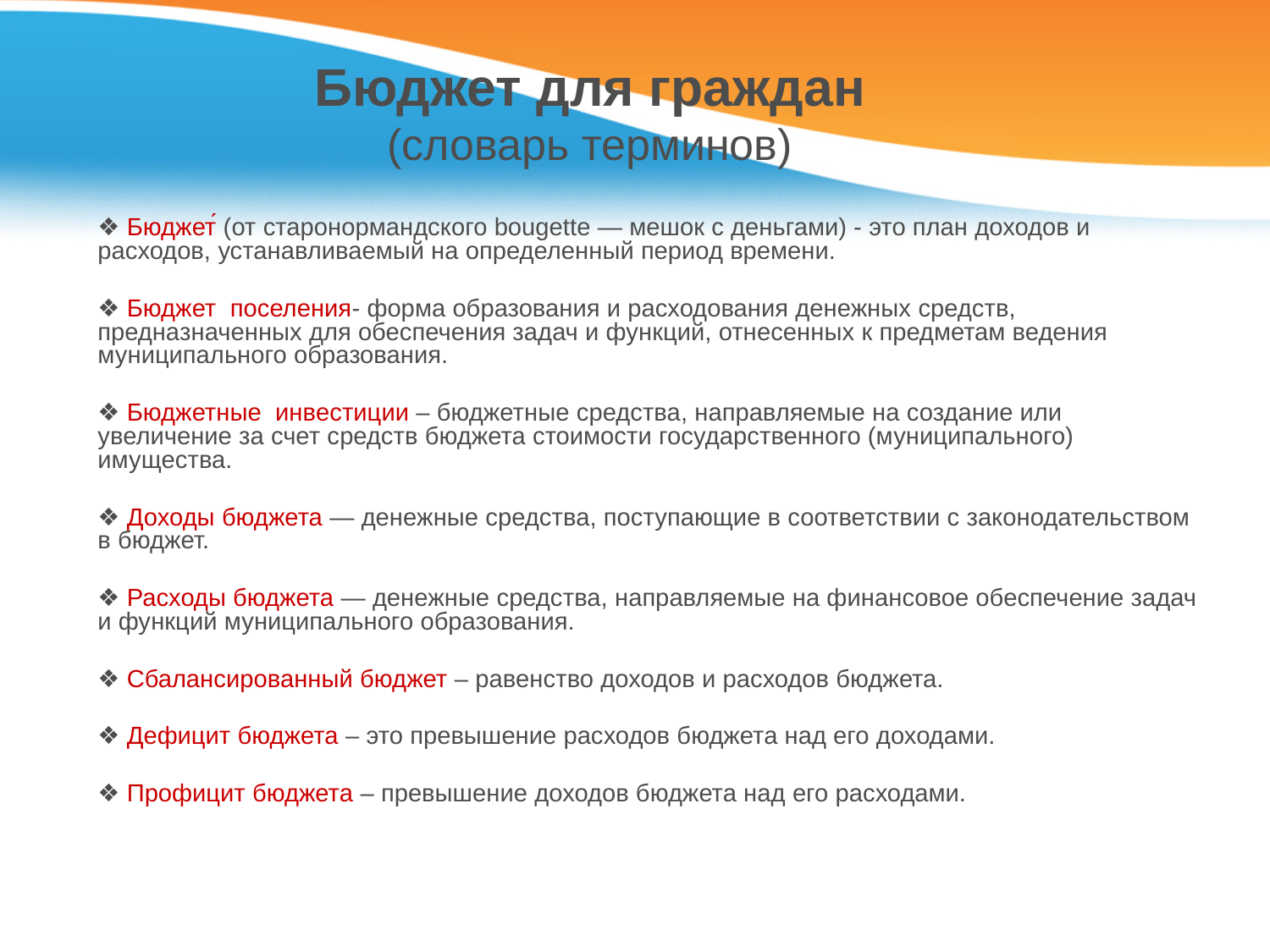

# Бюджет для граждан (словарь терминов)

❖ Бюджет́ (от старонормандского bougette — мешок с деньгами) - это план доходов и расходов, устанавливаемый на определенный период времени.

❖ Бюджет  поселения- форма образования и расходования денежных средств, предназначенных для обеспечения задач и функций, отнесенных к предметам ведения муниципального образования.

❖ Бюджетные  инвестиции – бюджетные средства, направляемые на создание или увеличение за счет средств бюджета стоимости государственного (муниципального) имущества.

❖ Доходы бюджета — денежные средства, поступающие в соответствии с законодательством в бюджет.

❖ Расходы бюджета — денежные средства, направляемые на финансовое обеспечение задач и функций муниципального образования.

❖ Сбалансированный бюджет – равенство доходов и расходов бюджета.

❖ Дефицит бюджета – это превышение расходов бюджета над его доходами.

❖ Профицит бюджета – превышение доходов бюджета над его расходами.